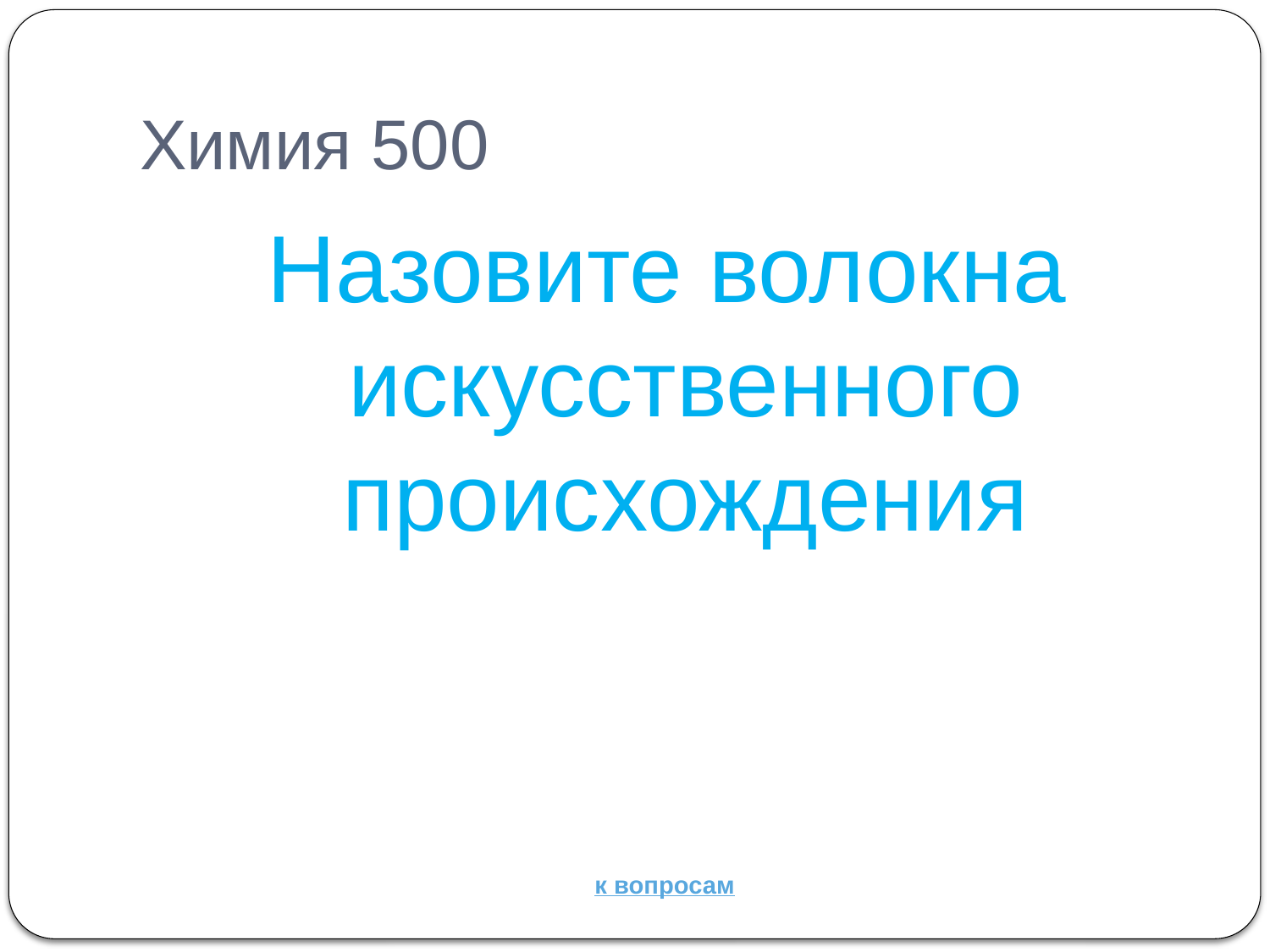

# Химия 500
Назовите волокна искусственного происхождения
к вопросам